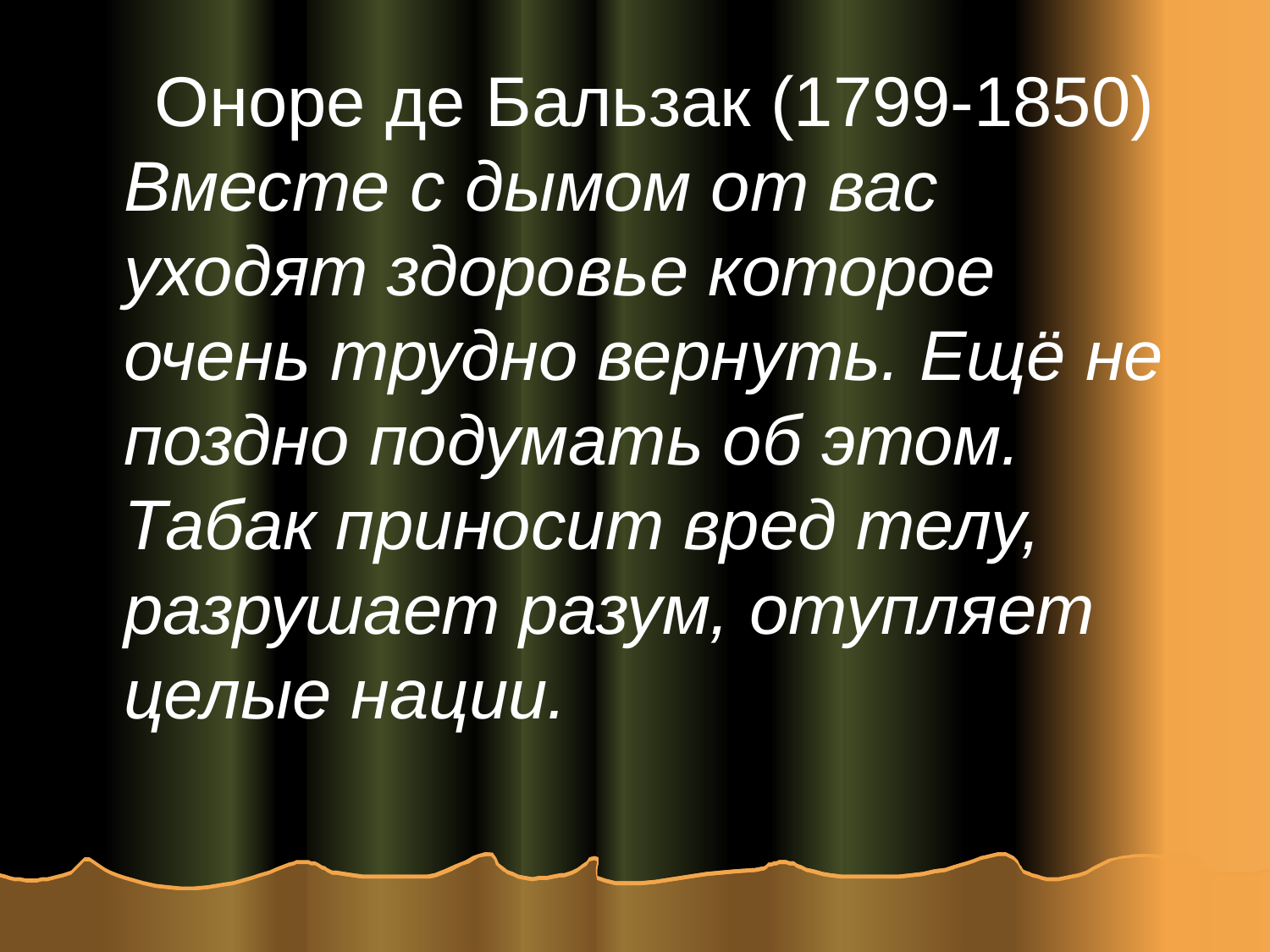

Оноре де Бальзак (1799-1850) Вместе с дымом от вас уходят здоровье которое очень трудно вернуть. Ещё не поздно подумать об этом. Табак приносит вред телу, разрушает разум, отупляет целые нации.